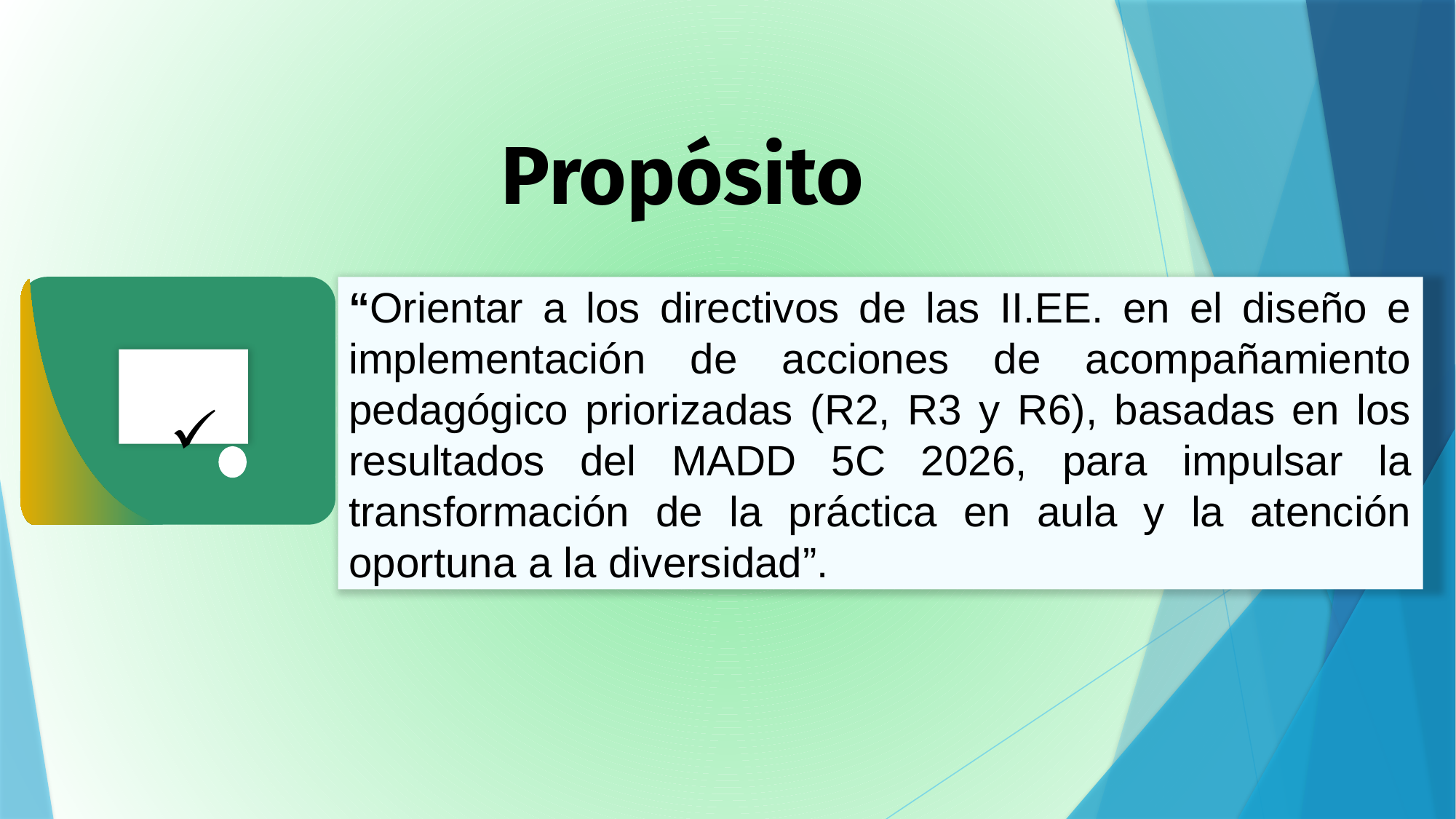

Propósito

“Orientar a los directivos de las II.EE. en el diseño e implementación de acciones de acompañamiento pedagógico priorizadas (R2, R3 y R6), basadas en los resultados del MADD 5C 2026, para impulsar la transformación de la práctica en aula y la atención oportuna a la diversidad”.
.